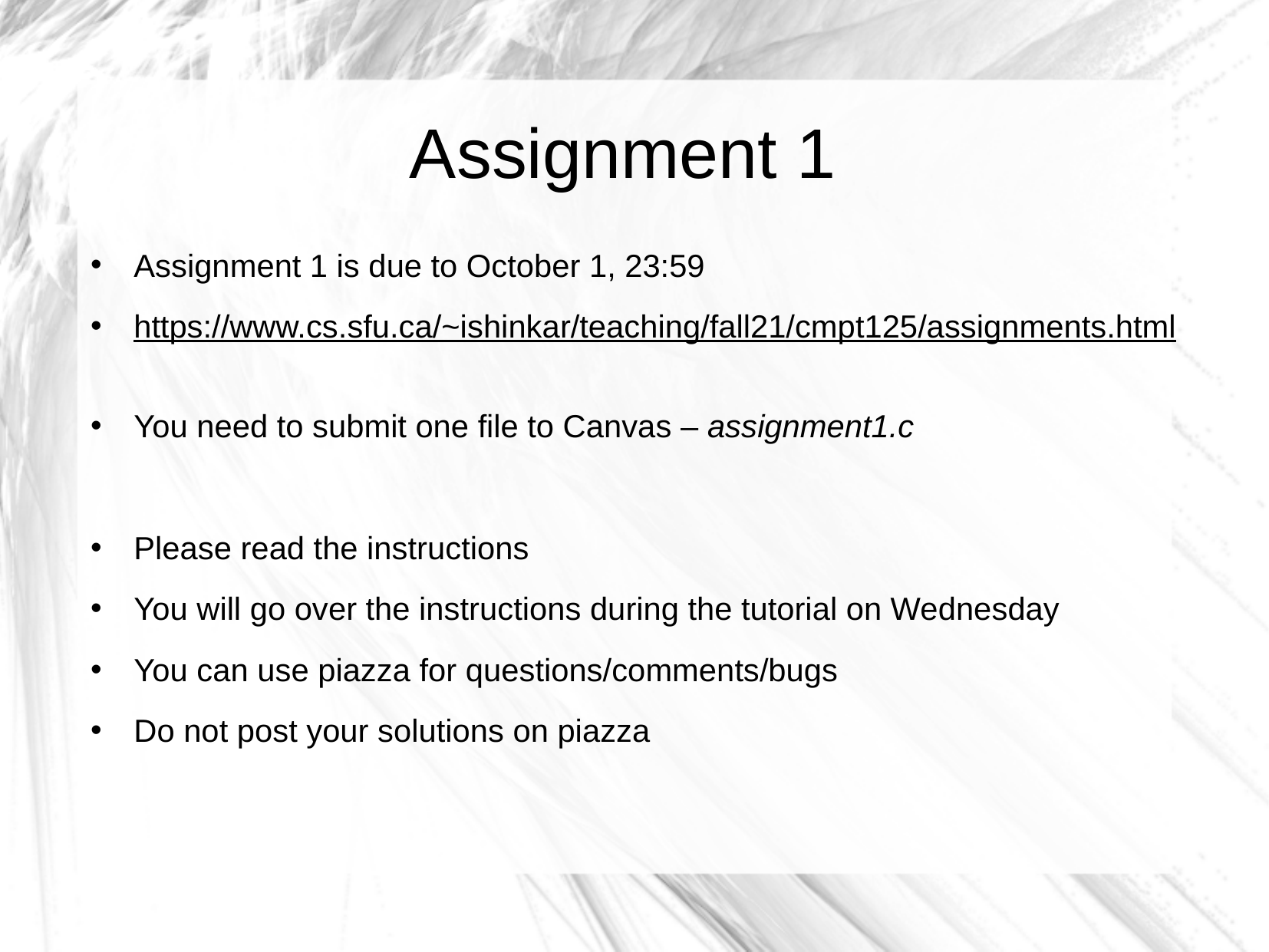

Assignment 1
Assignment 1 is due to October 1, 23:59
https://www.cs.sfu.ca/~ishinkar/teaching/fall21/cmpt125/assignments.html
You need to submit one file to Canvas – assignment1.c

Please read the instructions
You will go over the instructions during the tutorial on Wednesday
You can use piazza for questions/comments/bugs
Do not post your solutions on piazza